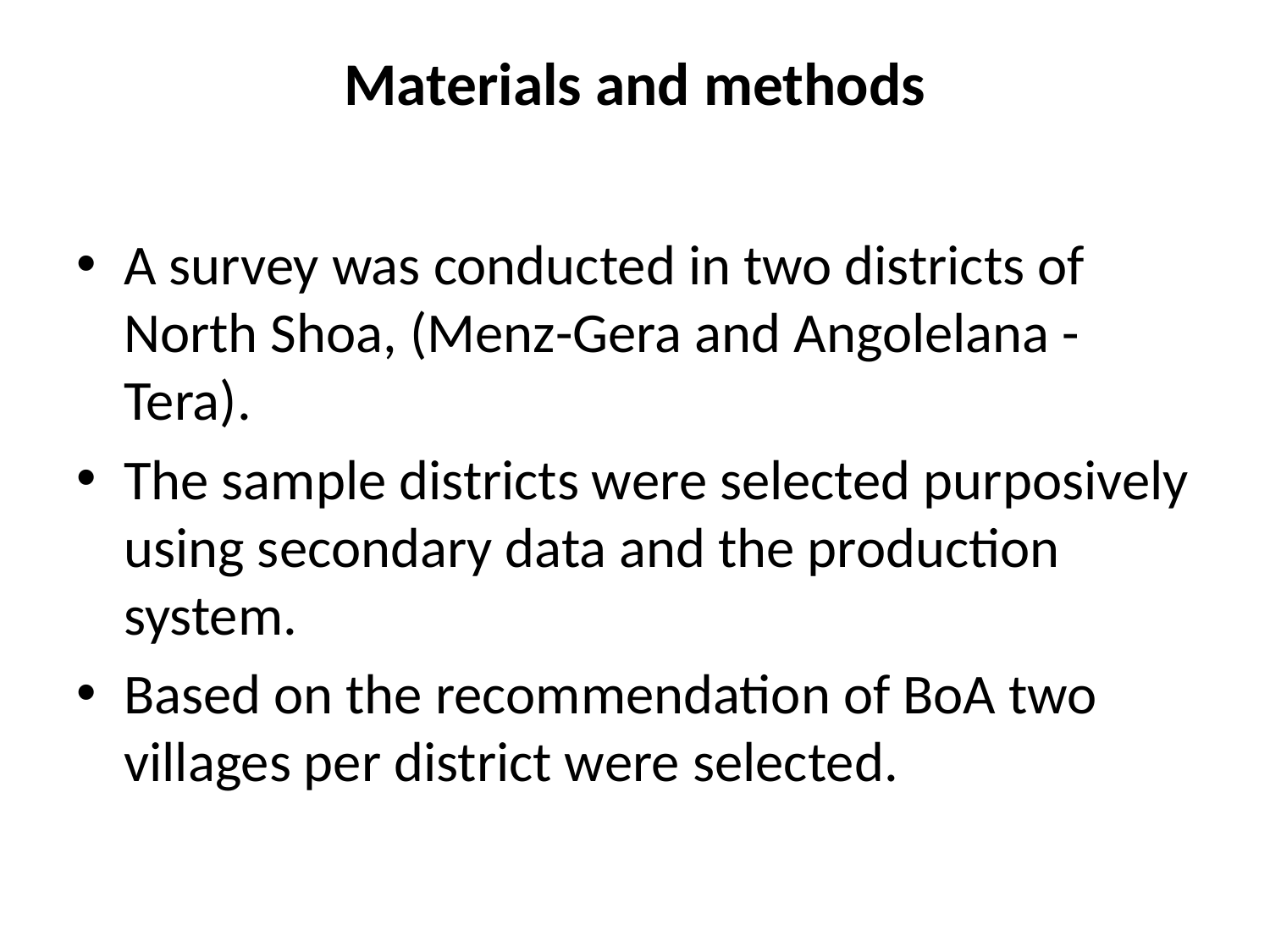

# Materials and methods
A survey was conducted in two districts of North Shoa, (Menz-Gera and Angolelana -Tera).
The sample districts were selected purposively using secondary data and the production system.
Based on the recommendation of BoA two villages per district were selected.